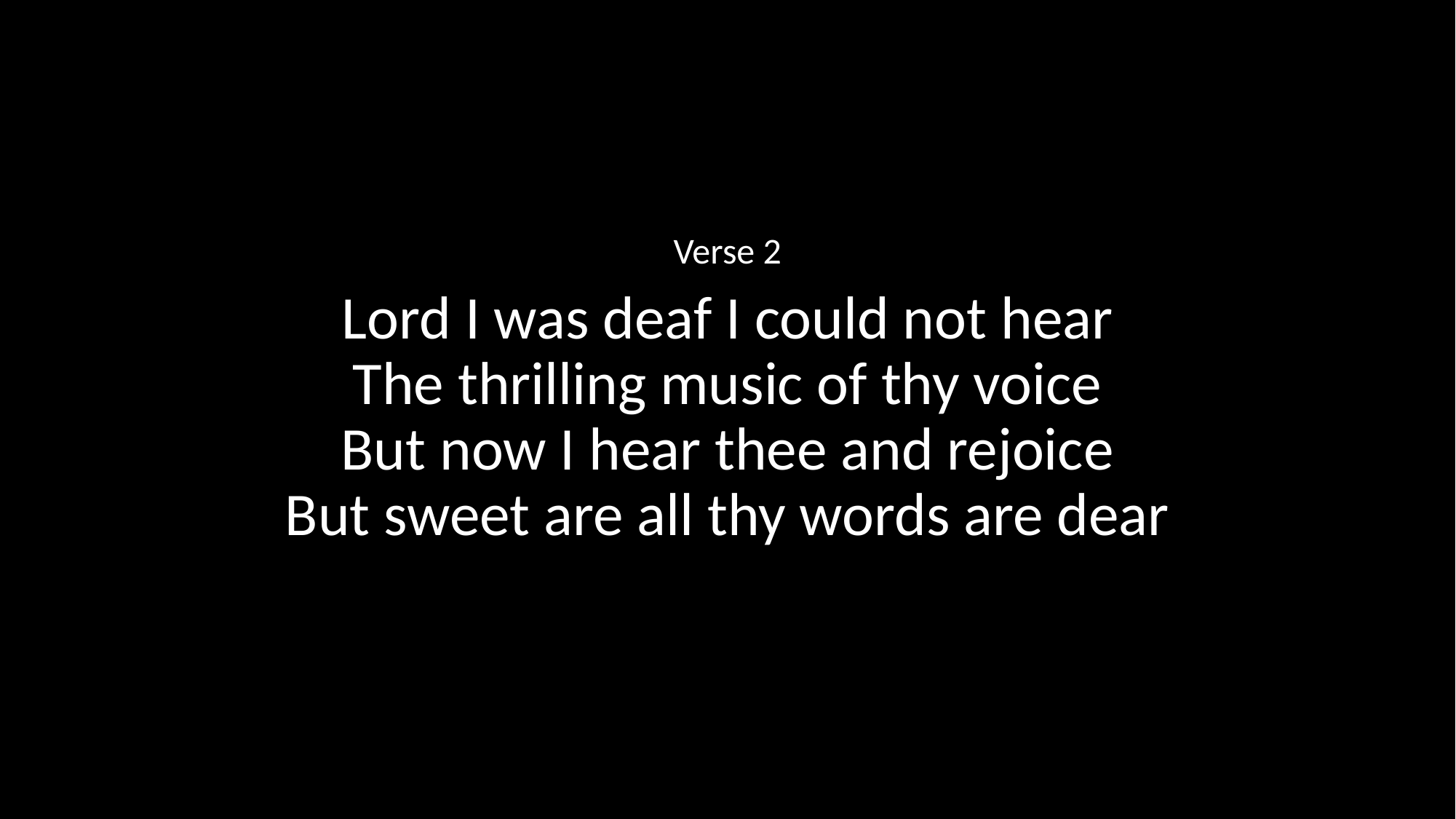

Verse 2
Lord I was deaf I could not hear
The thrilling music of thy voice
But now I hear thee and rejoice
But sweet are all thy words are dear